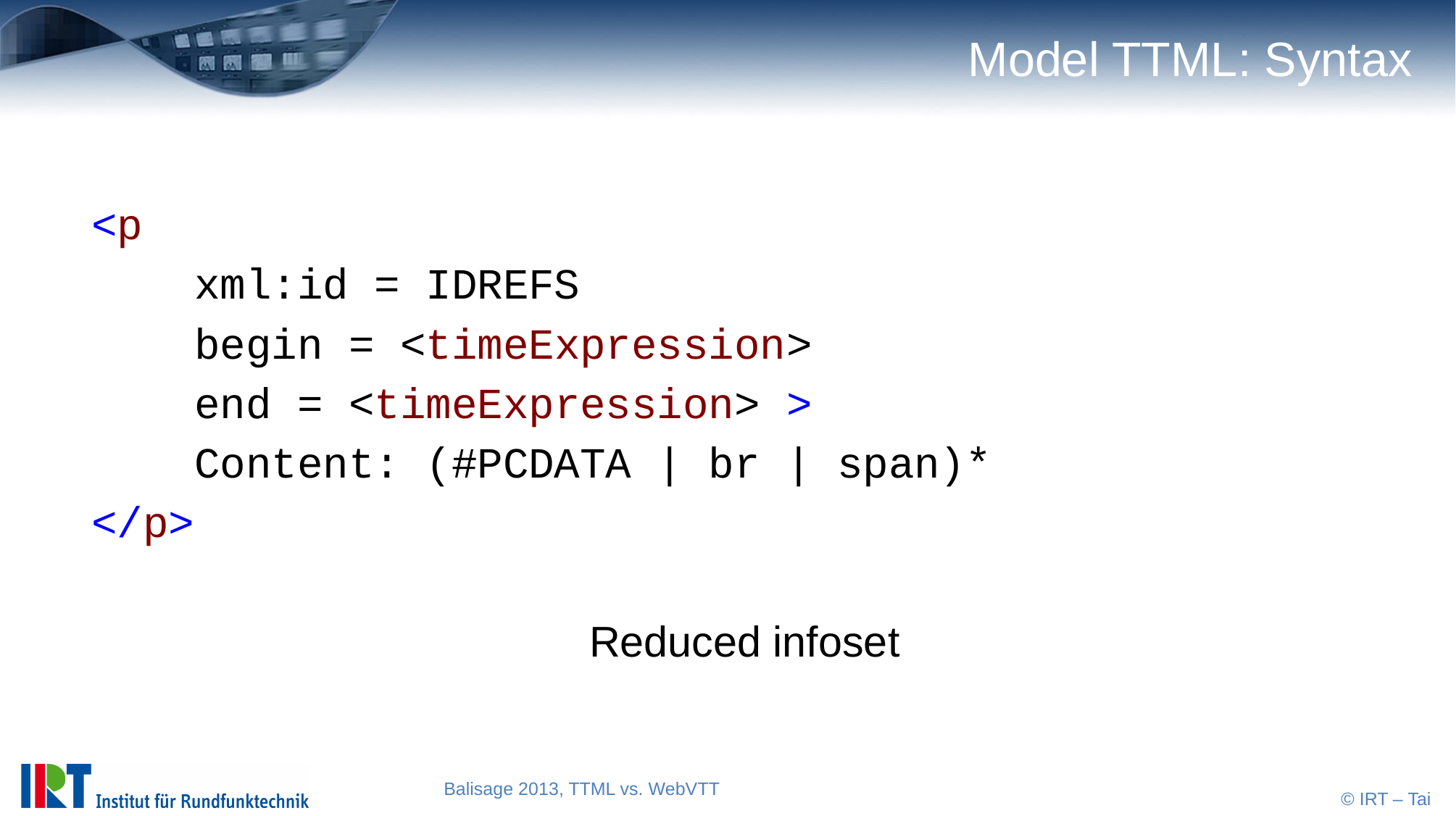

# Model TTML: Syntax

<p
    xml:id = IDREFS
    begin = <timeExpression>
    end = <timeExpression> >
    Content: (#PCDATA | br | span)*
</p>

Reduced infoset